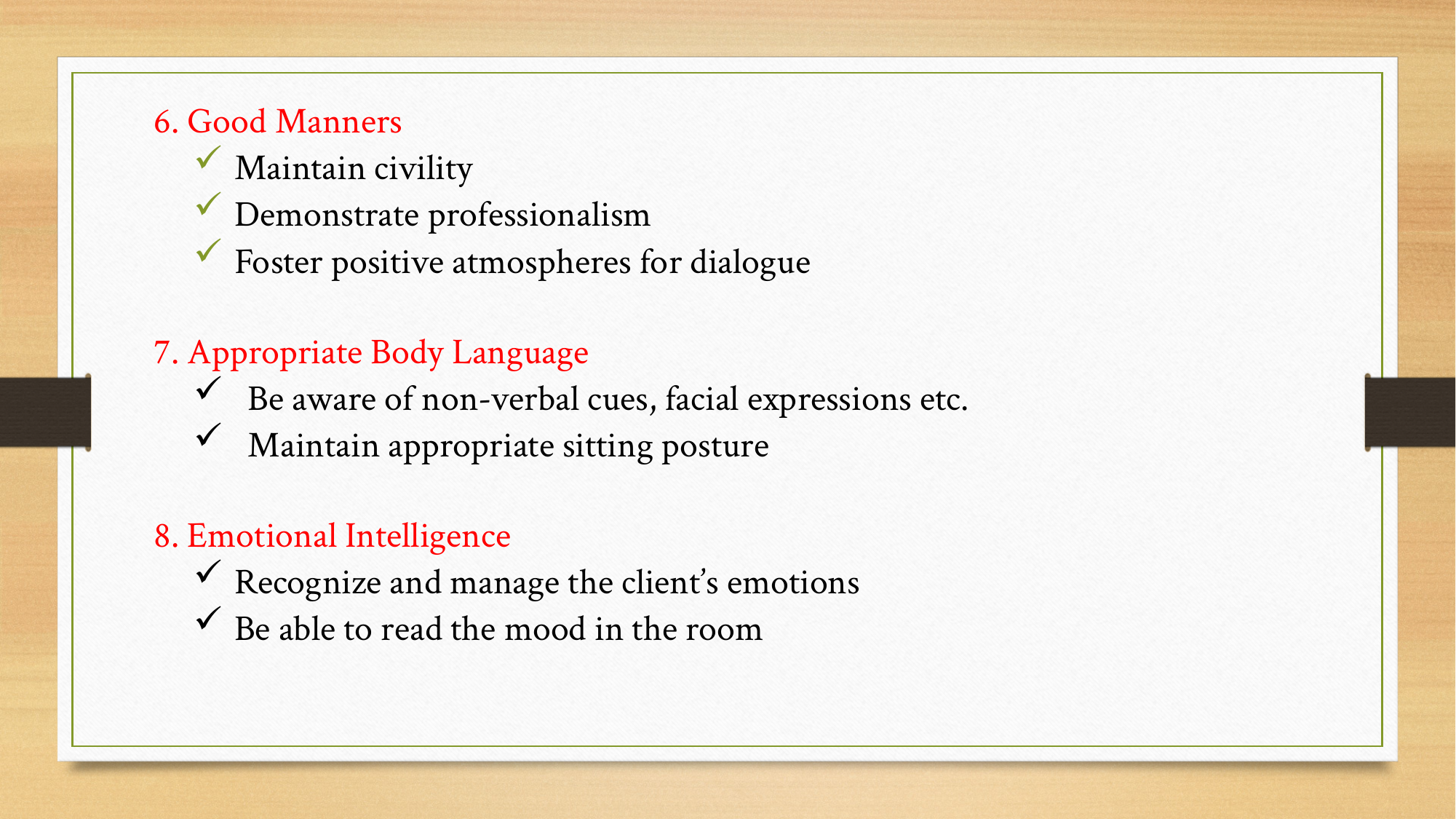

6. Good Manners
Maintain civility
Demonstrate professionalism
Foster positive atmospheres for dialogue

7. Appropriate Body Language
Be aware of non-verbal cues, facial expressions etc.
Maintain appropriate sitting posture

8. Emotional Intelligence
Recognize and manage the client’s emotions
Be able to read the mood in the room